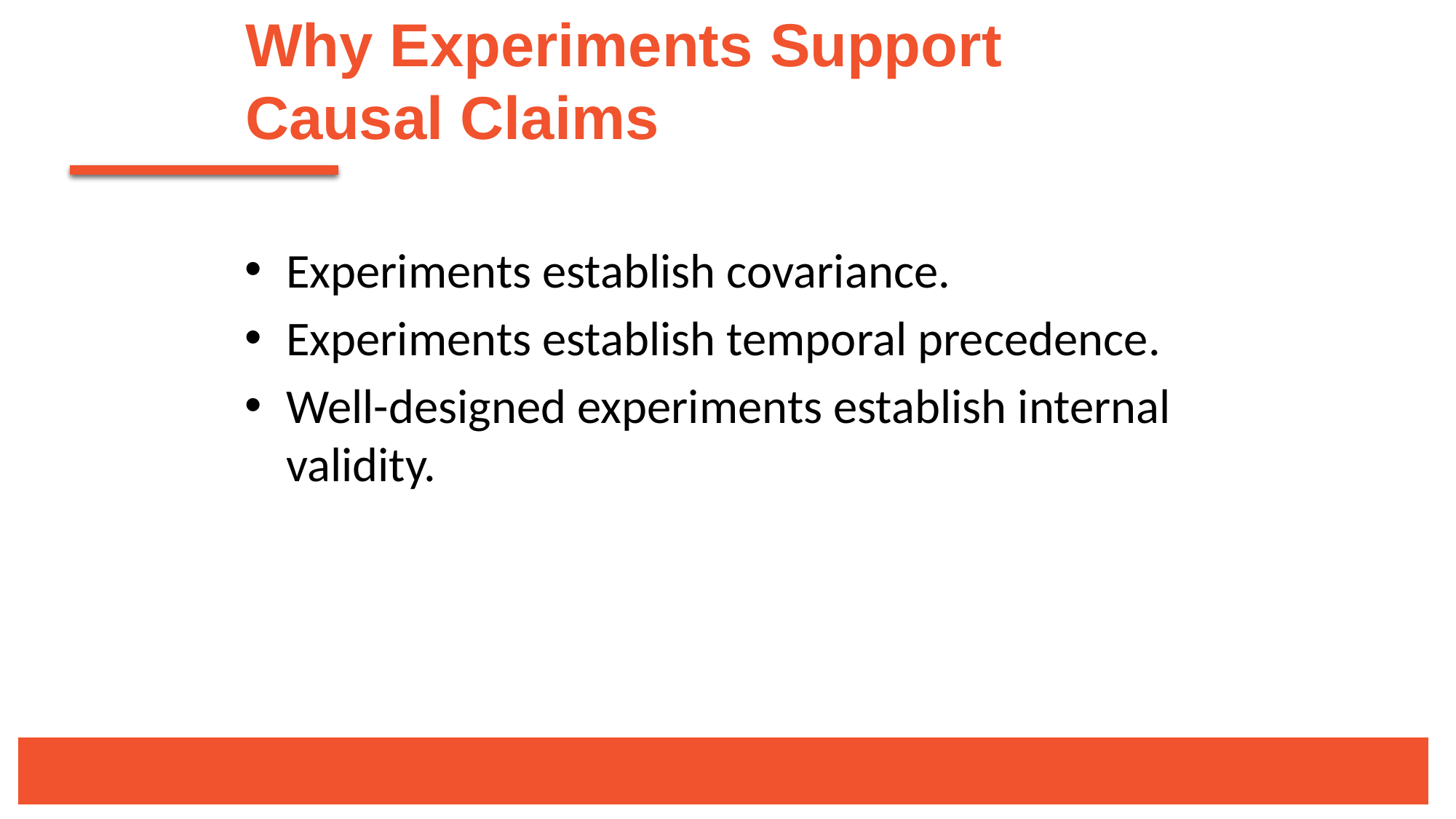

# Why Experiments Support Causal Claims
Experiments establish covariance.
Experiments establish temporal precedence.
Well-designed experiments establish internal validity.